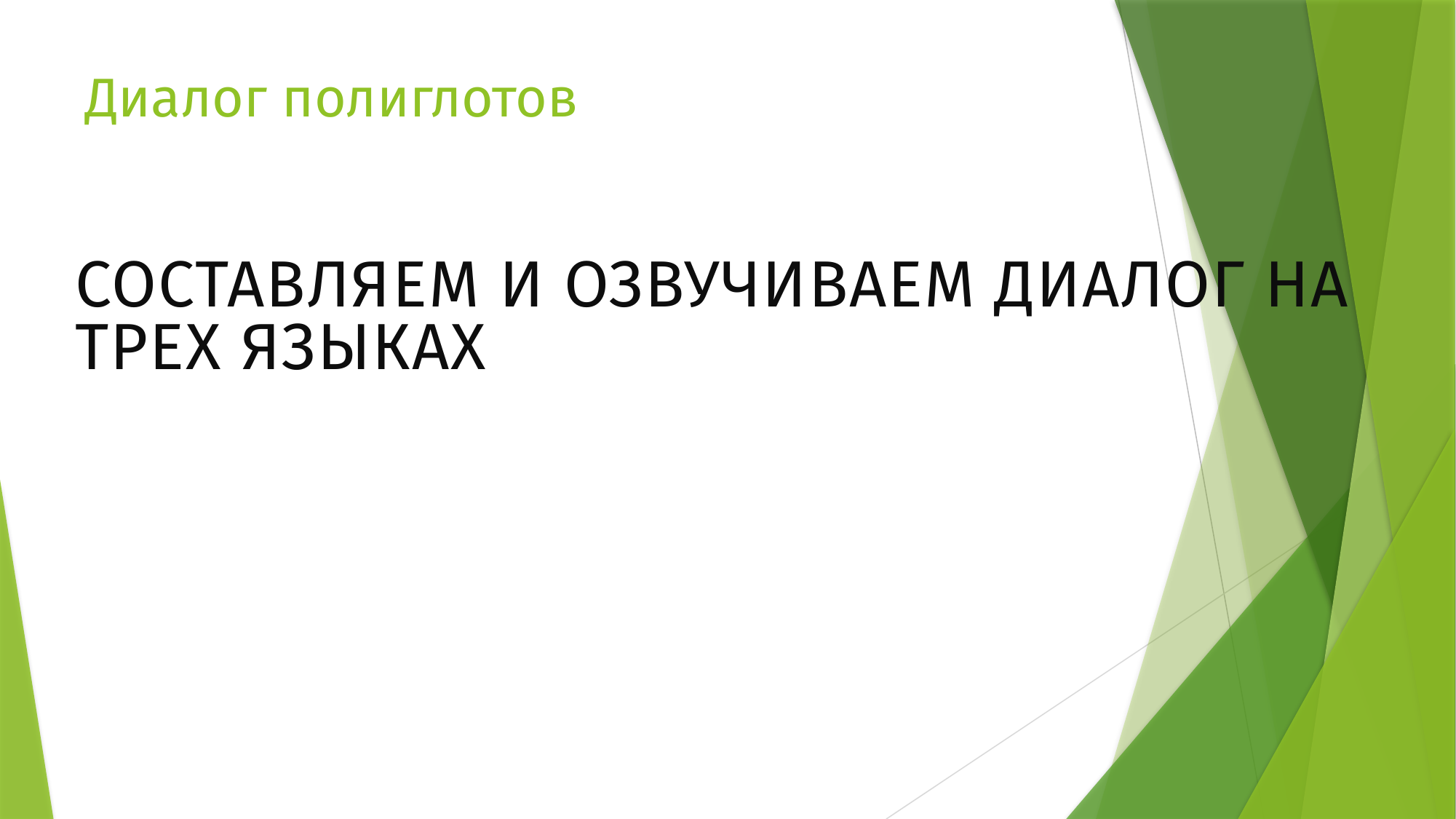

# Диалог полиглотов
Составляем и озвучиваем диалог на трех языках